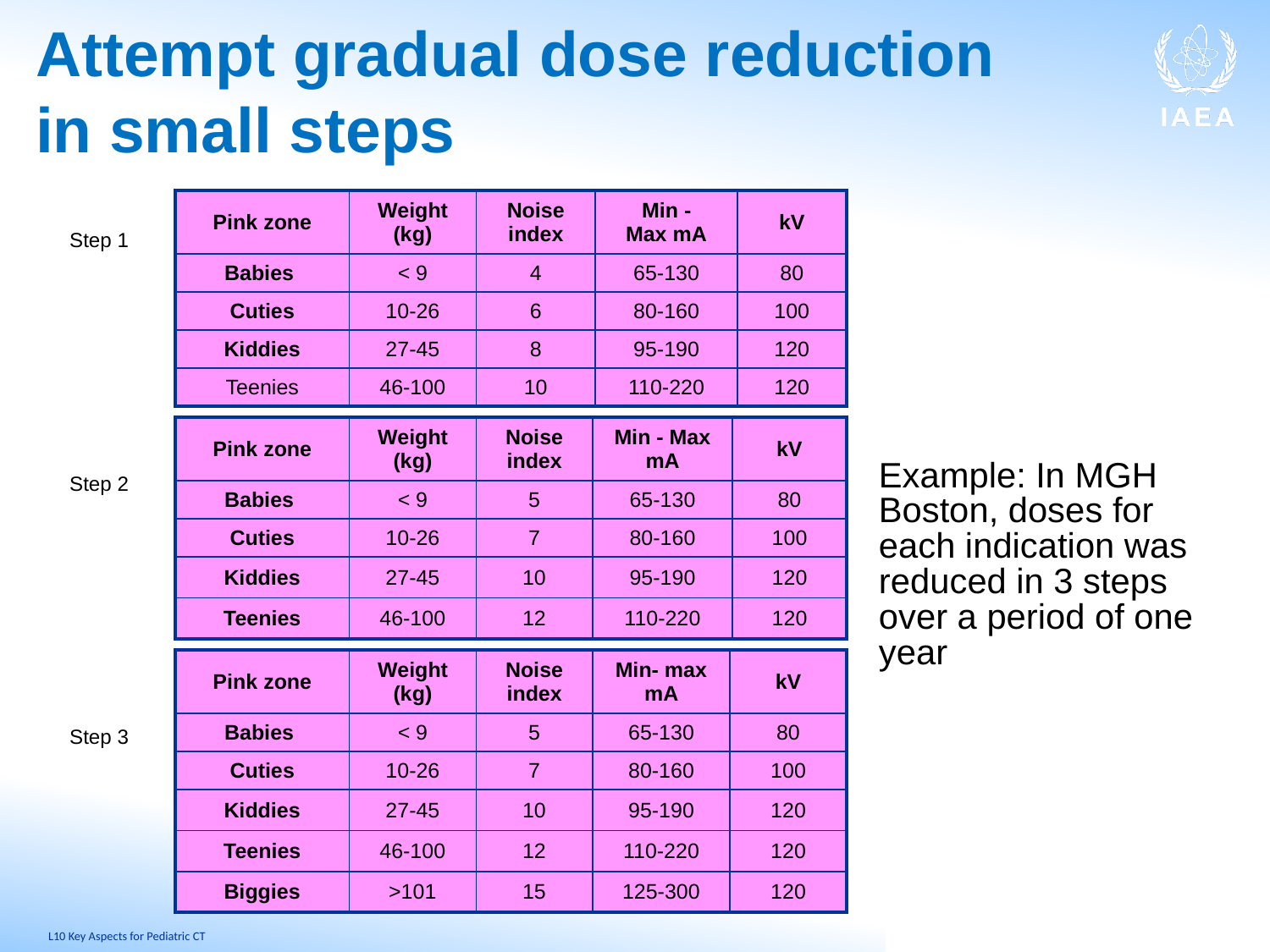

# Attempt gradual dose reduction in small steps
| Pink zone | Weight (kg) | Noise index | Min - Max mA | kV |
| --- | --- | --- | --- | --- |
| Babies | < 9 | 4 | 65-130 | 80 |
| Cuties | 10-26 | 6 | 80-160 | 100 |
| Kiddies | 27-45 | 8 | 95-190 | 120 |
| Teenies | 46-100 | 10 | 110-220 | 120 |
Step 1
| Pink zone | Weight (kg) | Noise index | Min - Max mA | kV |
| --- | --- | --- | --- | --- |
| Babies | < 9 | 5 | 65-130 | 80 |
| Cuties | 10-26 | 7 | 80-160 | 100 |
| Kiddies | 27-45 | 10 | 95-190 | 120 |
| Teenies | 46-100 | 12 | 110-220 | 120 |
Step 2
Example: In MGH Boston, doses for each indication was reduced in 3 steps over a period of one year
| Pink zone | Weight (kg) | Noise index | Min- max mA | kV |
| --- | --- | --- | --- | --- |
| Babies | < 9 | 5 | 65-130 | 80 |
| Cuties | 10-26 | 7 | 80-160 | 100 |
| Kiddies | 27-45 | 10 | 95-190 | 120 |
| Teenies | 46-100 | 12 | 110-220 | 120 |
| Biggies | >101 | 15 | 125-300 | 120 |
Step 3